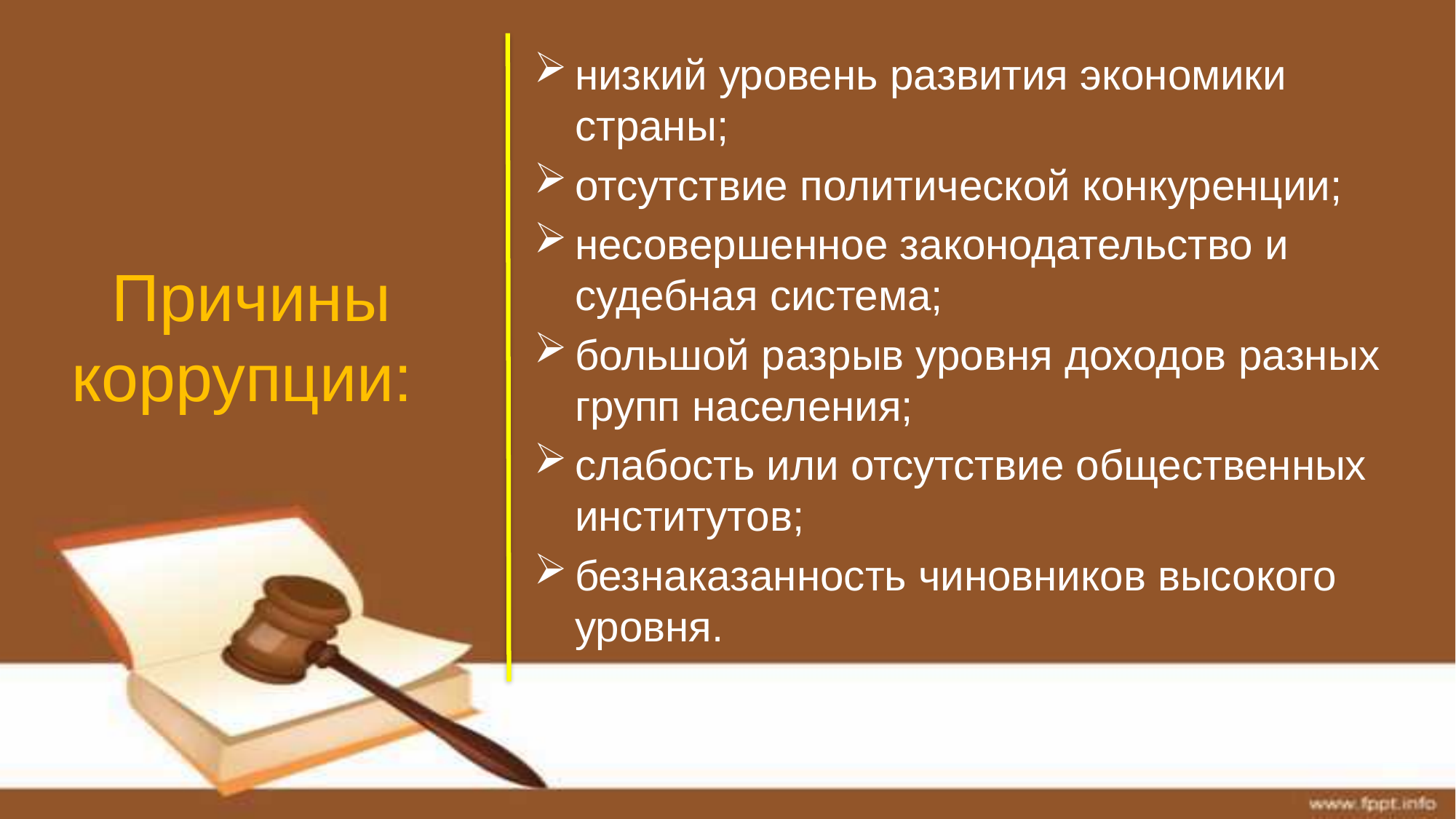

низкий уровень развития экономики страны;
отсутствие политической конкуренции;
несовершенное законодательство и судебная система;
большой разрыв уровня доходов разных групп населения;
слабость или отсутствие общественных институтов;
безнаказанность чиновников высокого уровня.

# Причины коррупции: